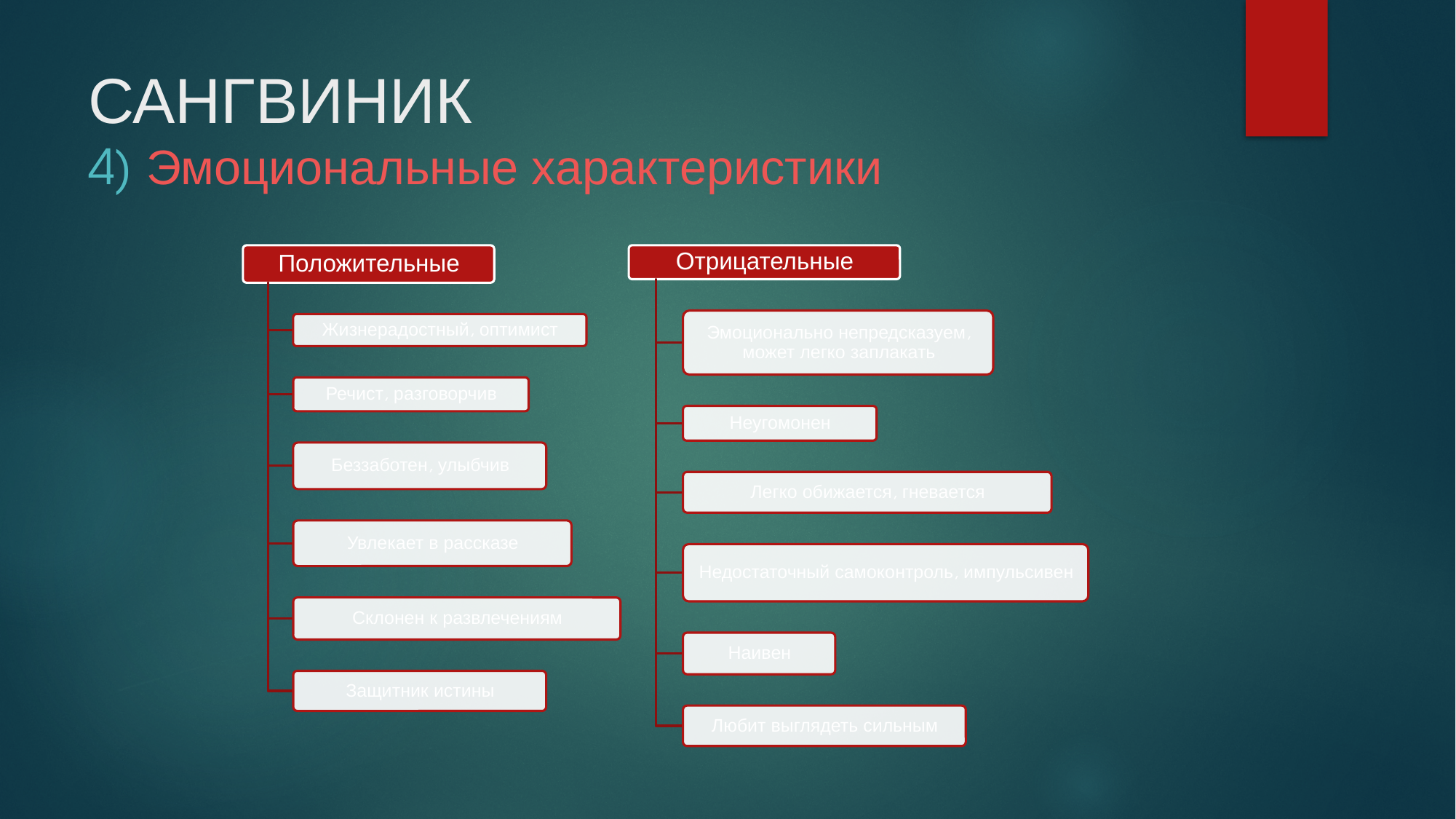

# САНГВИНИК 4) Эмоциональные характеристики
Положительные
Жизнерадостный, оптимист
Речист, разговорчив
Беззаботен, улыбчив
Увлекает в рассказе
Склонен к развлечениям
Защитник истины
Отрицательные
Эмоционально непредсказуем, может легко заплакать
Неугомонен
Легко обижается, гневается
Недостаточный самоконтроль, импульсивен
Наивен
Любит выглядеть сильным